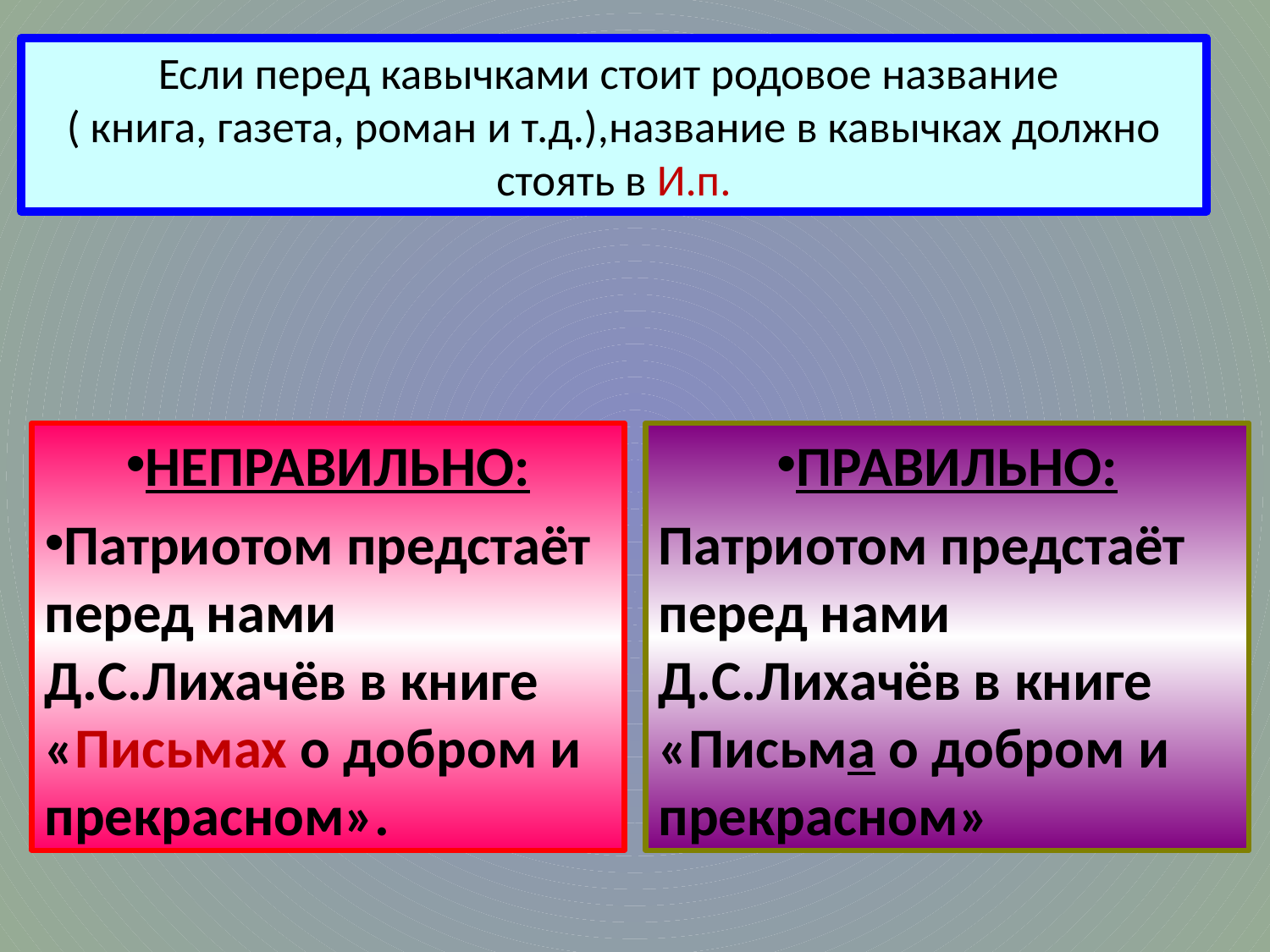

# Если перед кавычками стоит родовое название ( книга, газета, роман и т.д.),название в кавычках должно стоять в И.п.
НЕПРАВИЛЬНО:
Патриотом предстаёт перед нами Д.С.Лихачёв в книге «Письмах о добром и прекрасном».
ПРАВИЛЬНО:
Патриотом предстаёт перед нами Д.С.Лихачёв в книге «Письма о добром и прекрасном»